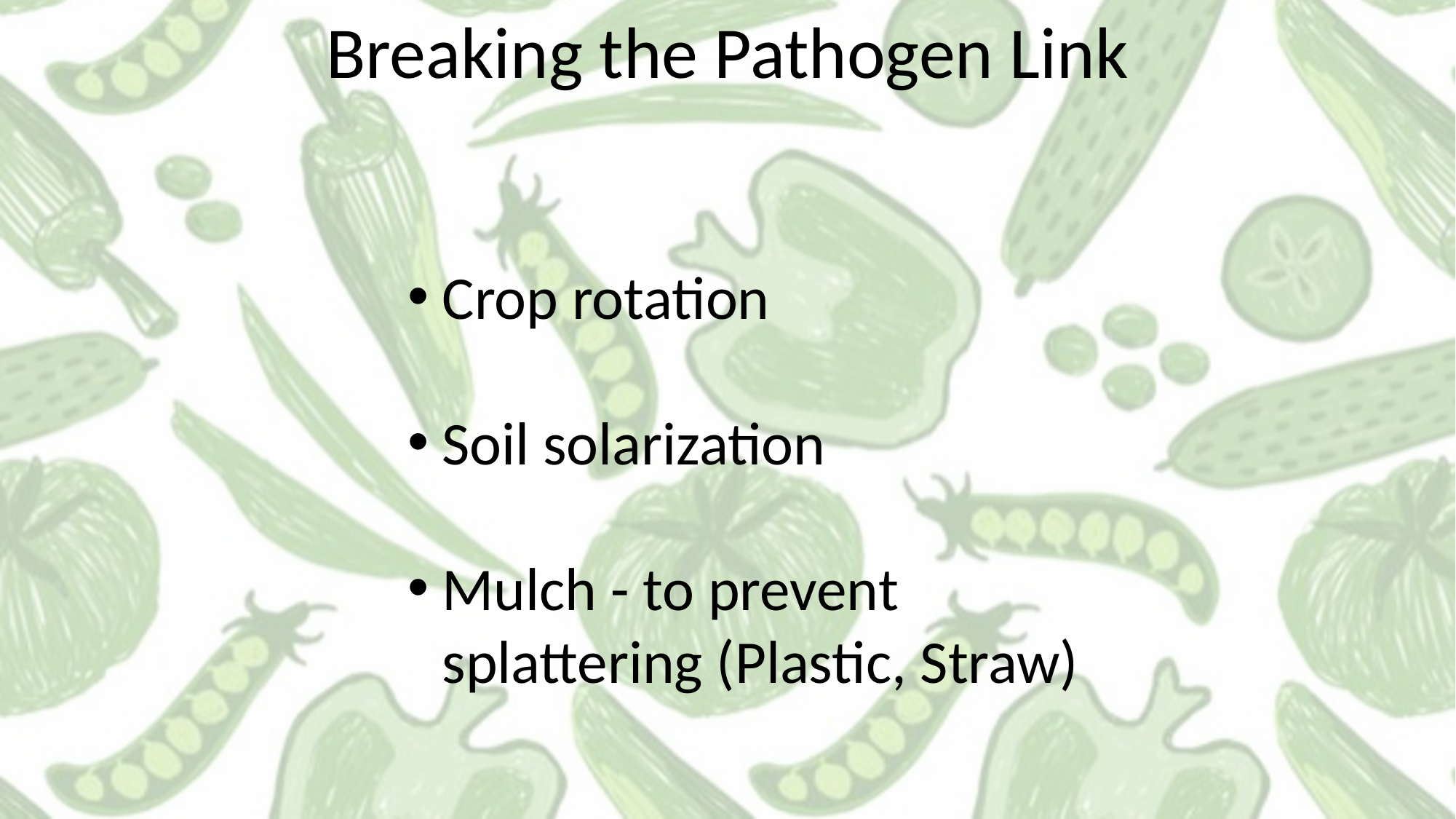

Breaking the Pathogen Link
Crop rotation

Soil solarization

Mulch - to prevent splattering (Plastic, Straw)